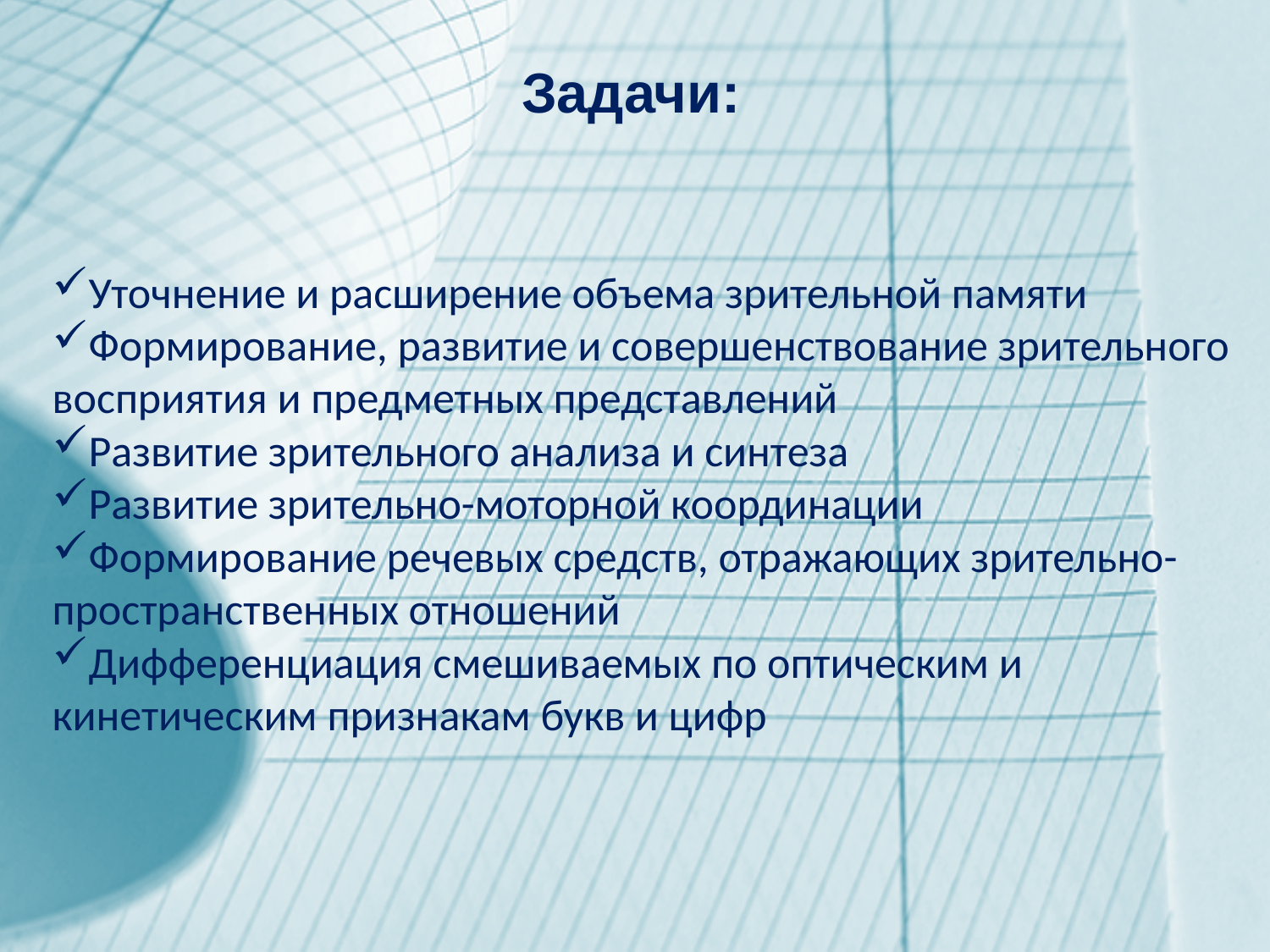

# Задачи:
Уточнение и расширение объема зрительной памяти
Формирование, развитие и совершенствование зрительного восприятия и предметных представлений
Развитие зрительного анализа и синтеза
Развитие зрительно-моторной координации
Формирование речевых средств, отражающих зрительно-пространственных отношений
Дифференциация смешиваемых по оптическим и кинетическим признакам букв и цифр